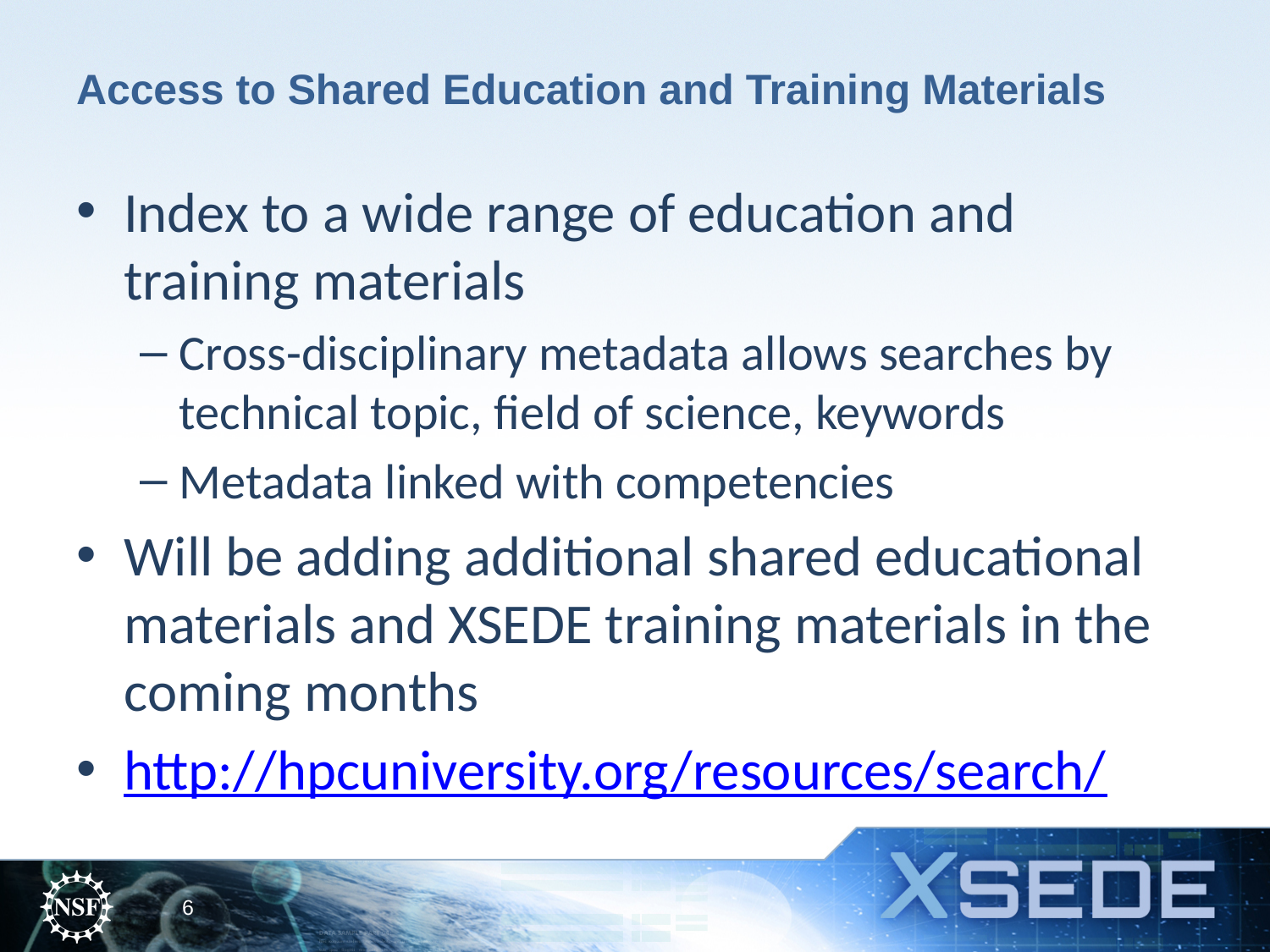

# Access to Shared Education and Training Materials
Index to a wide range of education and training materials
Cross-disciplinary metadata allows searches by technical topic, field of science, keywords
Metadata linked with competencies
Will be adding additional shared educational materials and XSEDE training materials in the coming months
http://hpcuniversity.org/resources/search/
6